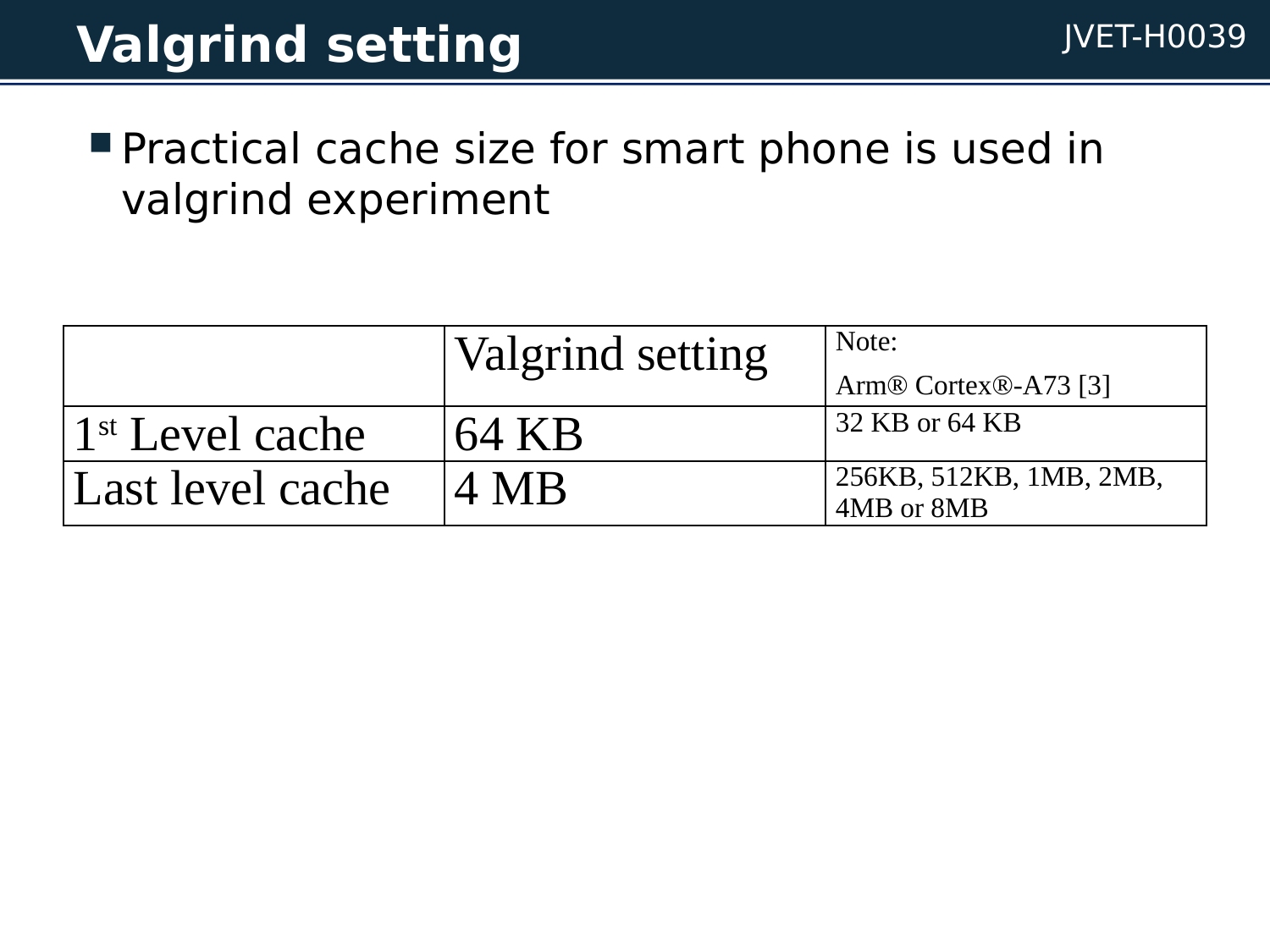

# Valgrind setting
Practical cache size for smart phone is used in valgrind experiment
|  | Valgrind setting | Note: Arm® Cortex®-A73 [3] |
| --- | --- | --- |
| 1st Level cache | 64 KB | 32 KB or 64 KB |
| Last level cache | 4 MB | 256KB, 512KB, 1MB, 2MB, 4MB or 8MB |